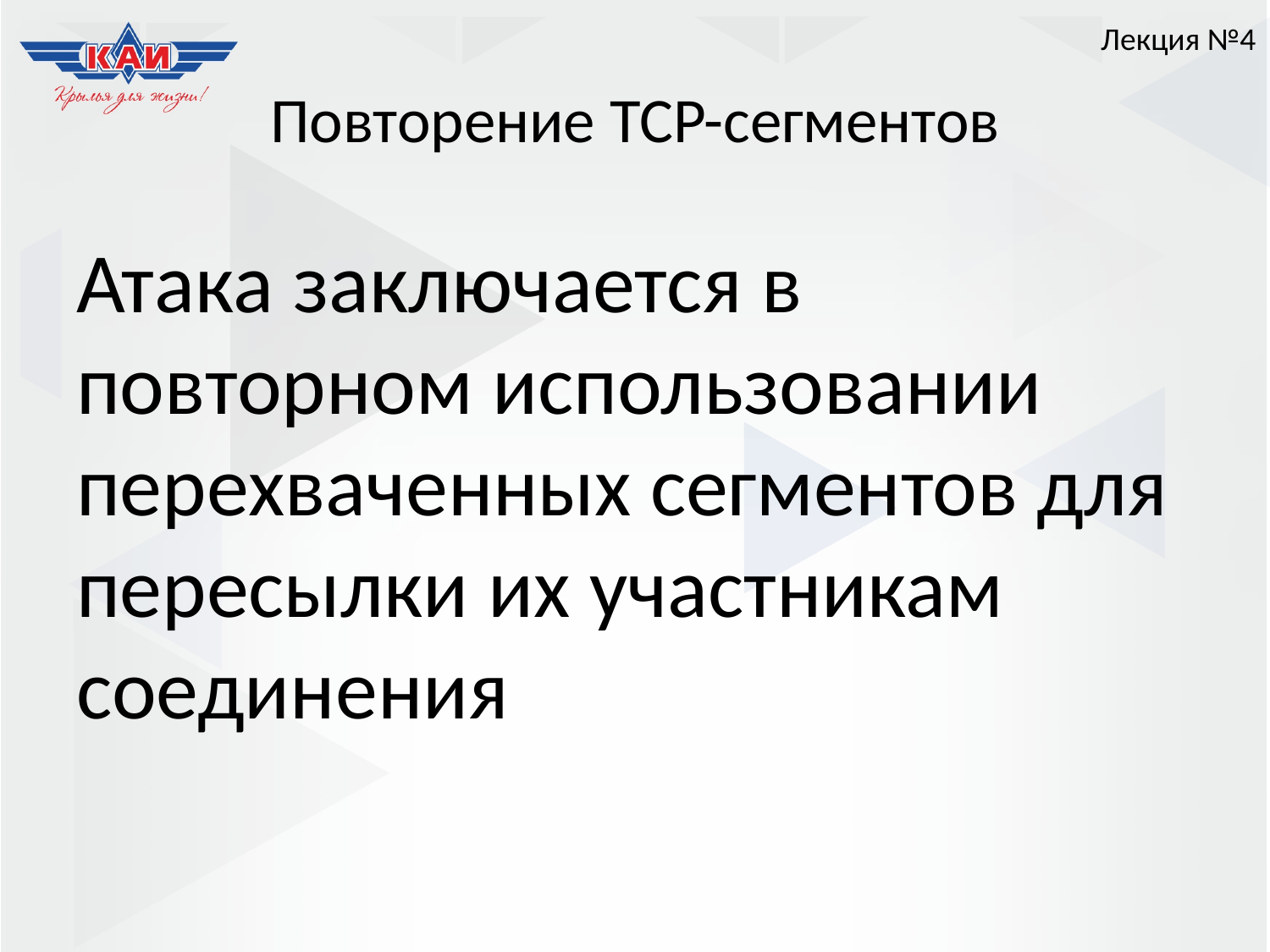

Лекция №4
# Повторение TCP-сегментов
Атака заключается в повторном использовании перехваченных сегментов для пересылки их участникам соединения